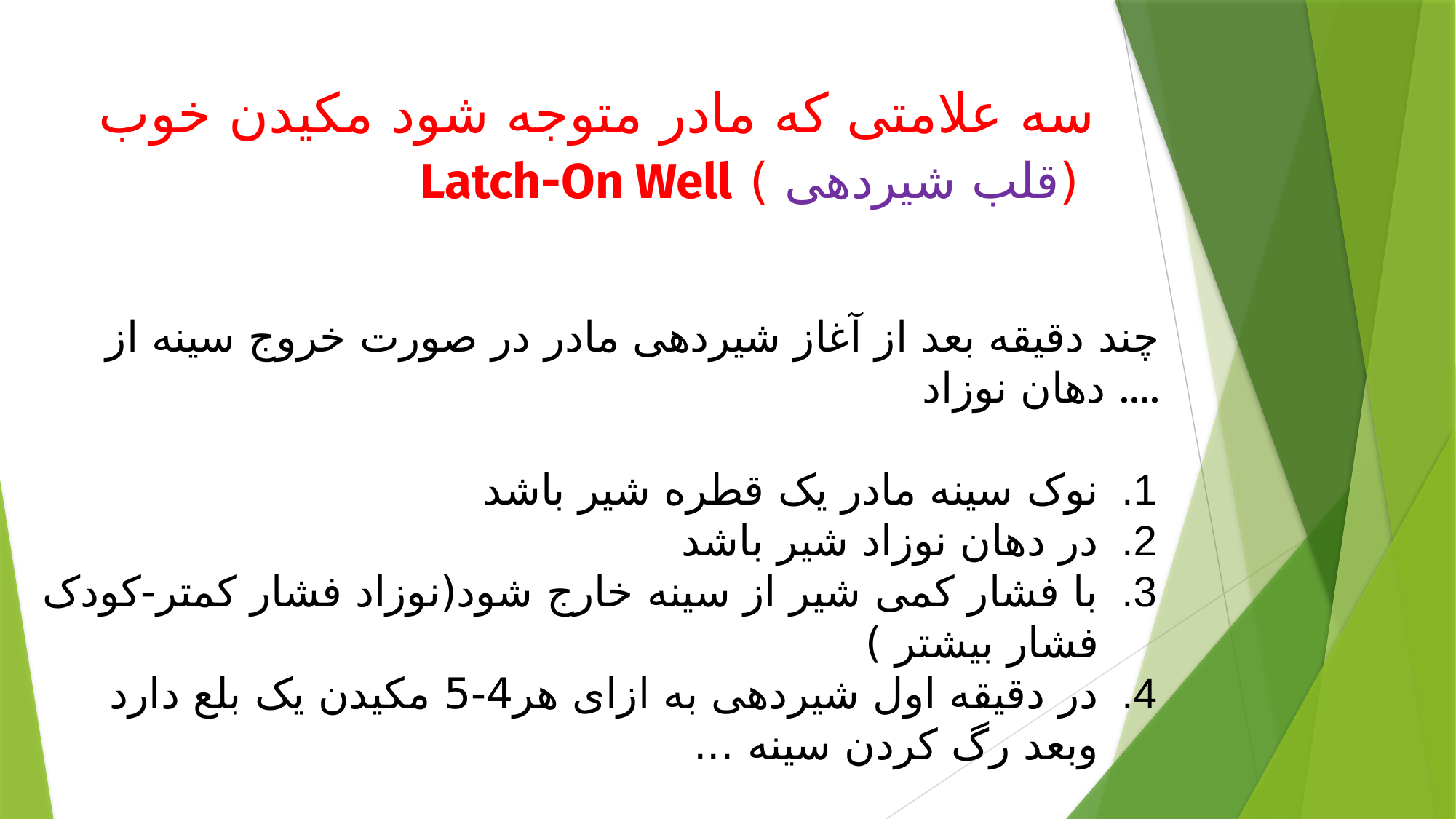

# سه علامتی که مادر متوجه شود مکیدن خوب (قلب شیردهی ) Latch-On Well
چند دقیقه بعد از آغاز شیردهی مادر در صورت خروج سینه از دهان نوزاد ....

نوک سینه مادر یک قطره شیر باشد
در دهان نوزاد شیر باشد
با فشار کمی شیر از سینه خارج شود(نوزاد فشار کمتر-کودک فشار بیشتر )
در دقیقه اول شیردهی به ازای هر4-5 مکیدن یک بلع دارد وبعد رگ کردن سینه ...